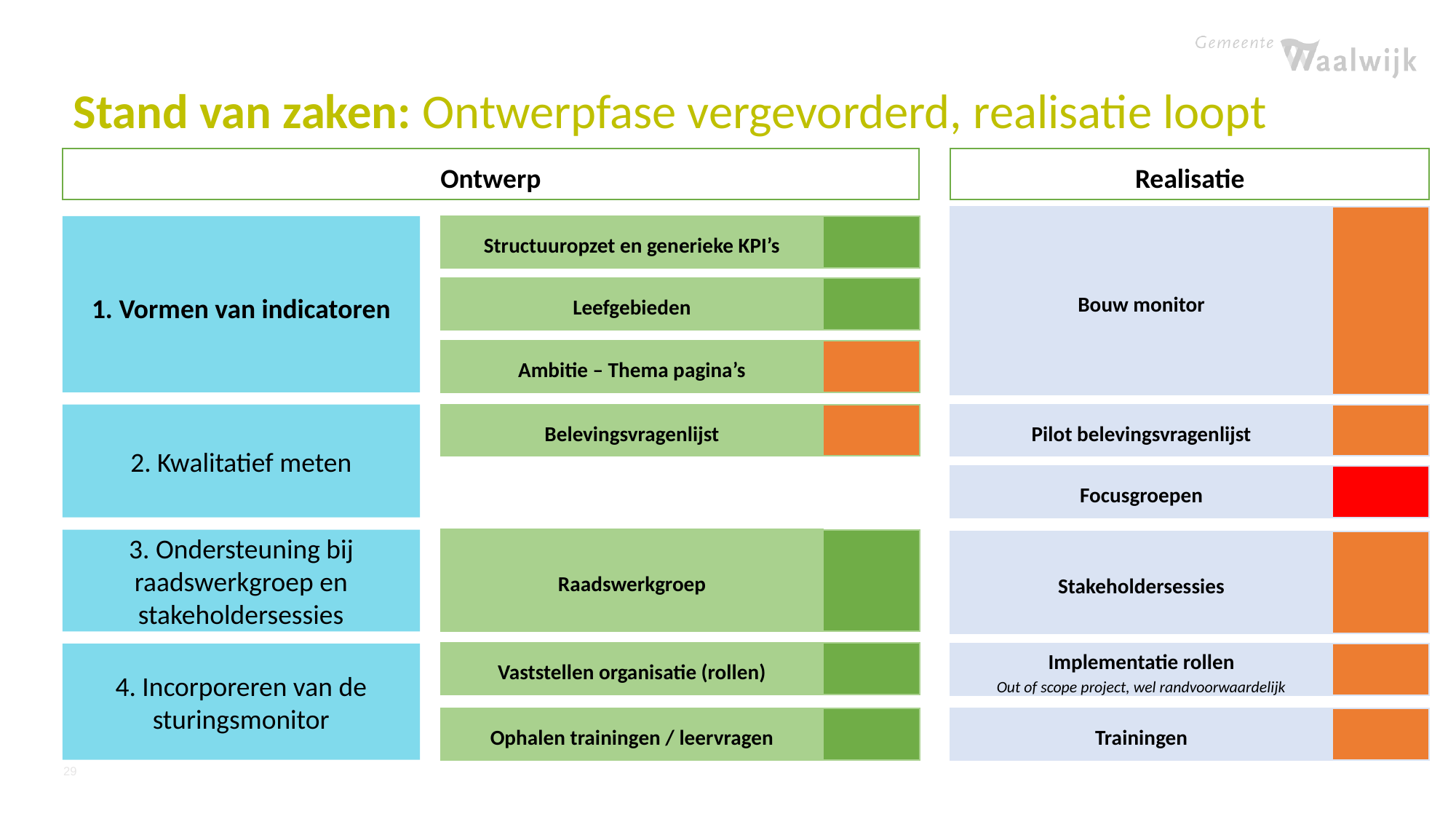

# Stand van zaken: Ontwerpfase vergevorderd, realisatie loopt
Ontwerp
Realisatie
Bouw monitor

1. Vormen van indicatoren
Structuuropzet en generieke KPI’s

Leefgebieden

Ambitie – Thema pagina’s

2. Kwalitatief meten
Belevingsvragenlijst

Pilot belevingsvragenlijst

Focusgroepen

Raadswerkgroep

3. Ondersteuning bij raadswerkgroep en stakeholdersessies
Stakeholdersessies

Vaststellen organisatie (rollen)

4. Incorporeren van de sturingsmonitor
Implementatie rollen
Out of scope project, wel randvoorwaardelijk

Ophalen trainingen / leervragen

Trainingen